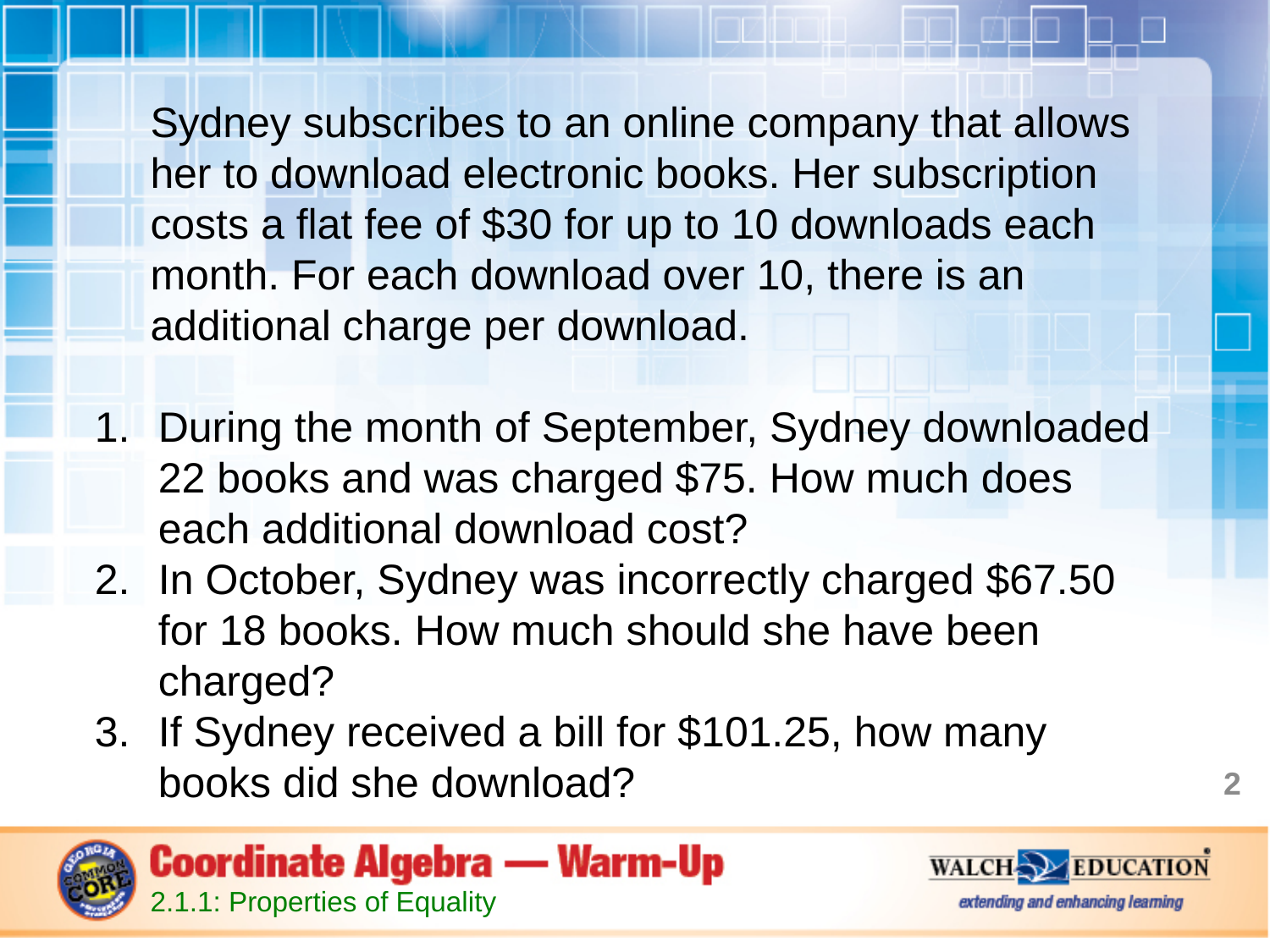

Sydney subscribes to an online company that allows her to download electronic books. Her subscription costs a flat fee of $30 for up to 10 downloads each month. For each download over 10, there is an additional charge per download.
During the month of September, Sydney downloaded 22 books and was charged $75. How much does each additional download cost?
In October, Sydney was incorrectly charged $67.50 for 18 books. How much should she have been charged?
If Sydney received a bill for $101.25, how many books did she download?
2
2.1.1: Properties of Equality